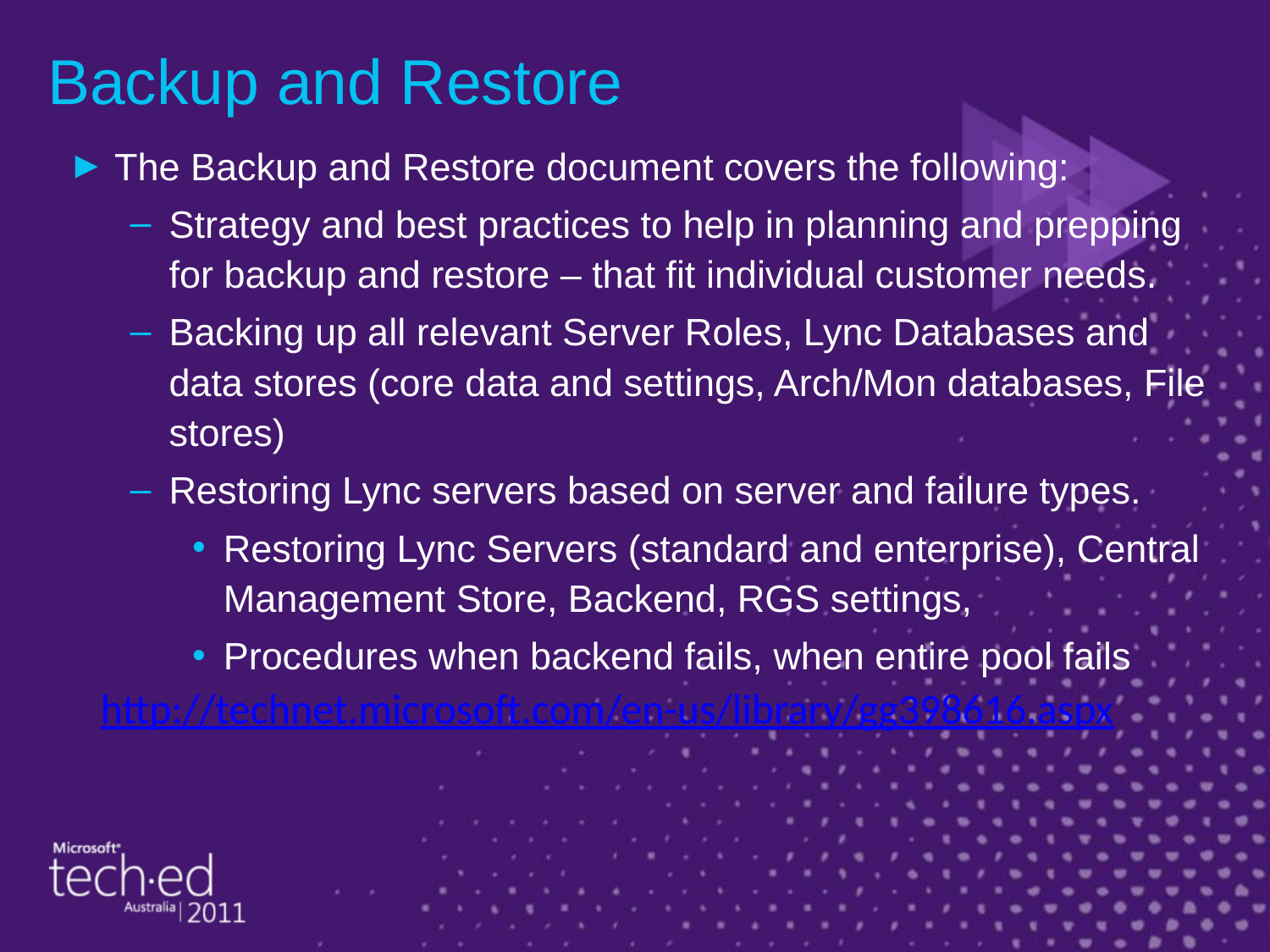

# Backup and Restore
The Backup and Restore document covers the following:
Strategy and best practices to help in planning and prepping for backup and restore – that fit individual customer needs.
Backing up all relevant Server Roles, Lync Databases and data stores (core data and settings, Arch/Mon databases, File stores)
Restoring Lync servers based on server and failure types.
Restoring Lync Servers (standard and enterprise), Central Management Store, Backend, RGS settings,
Procedures when backend fails, when entire pool fails

http://technet.microsoft.com/en-us/library/gg398616.aspx